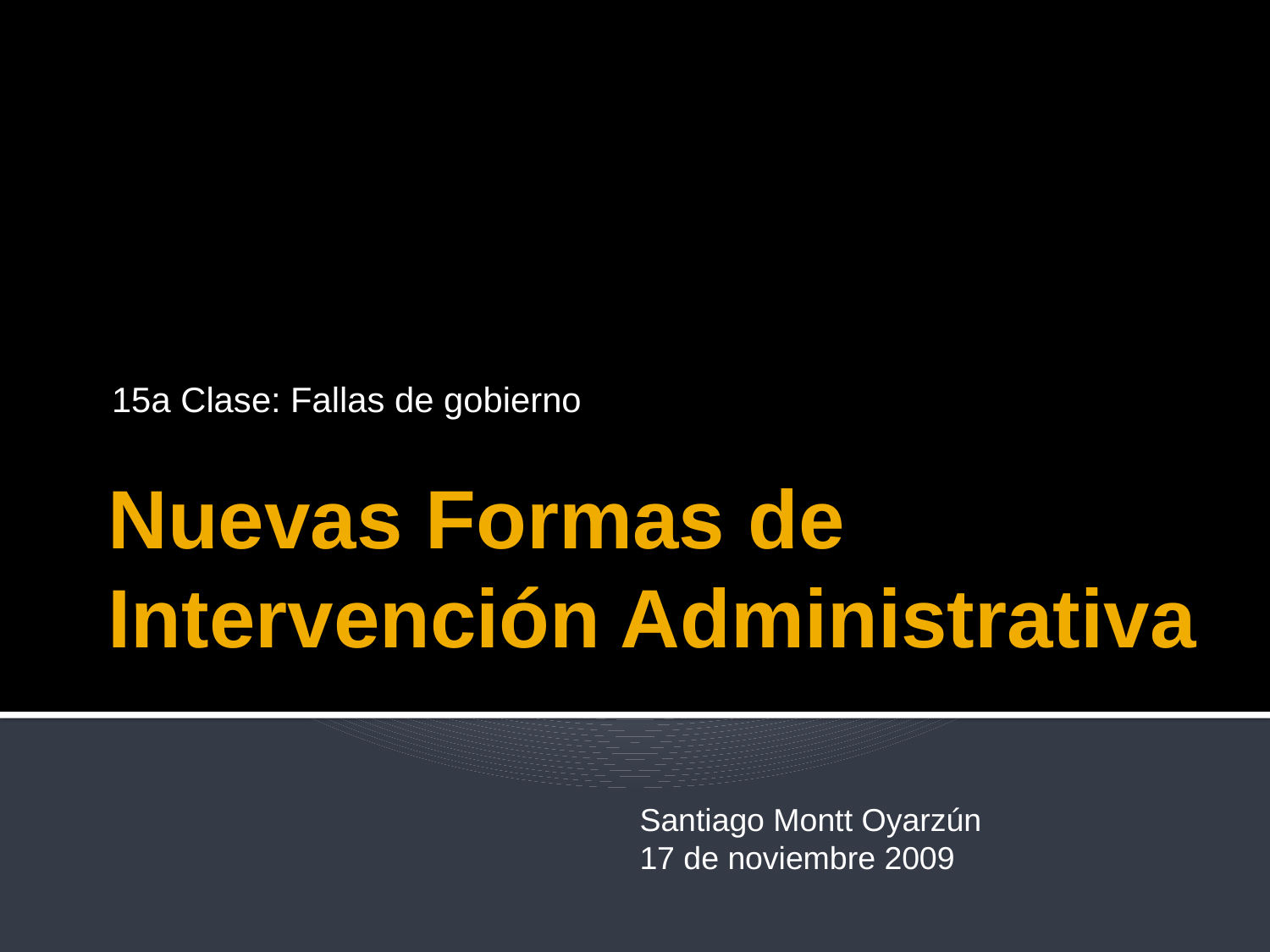

15a Clase: Fallas de gobierno

# Nuevas Formas de Intervención Administrativa
Santiago Montt Oyarzún
17 de noviembre 2009